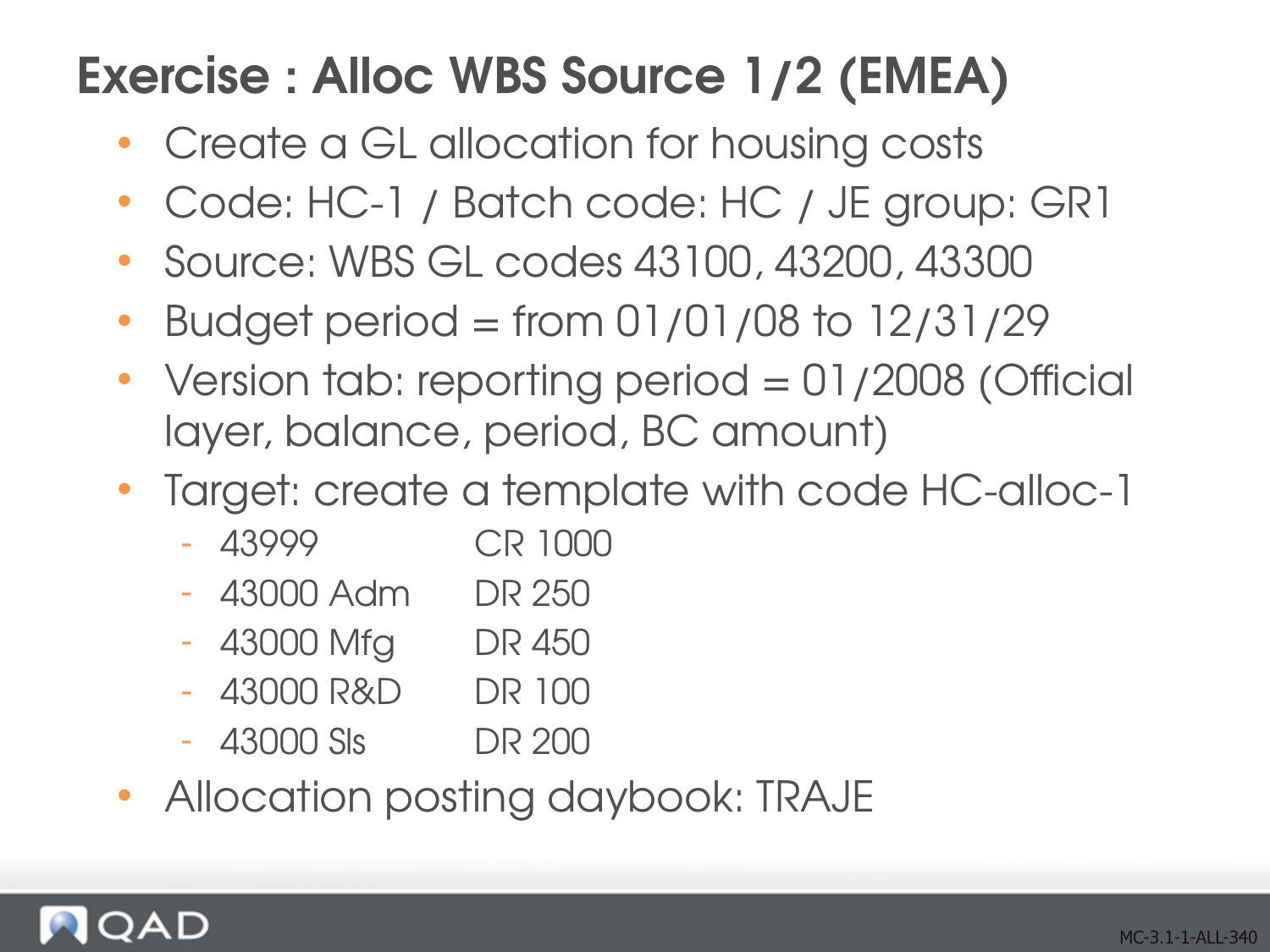

# Exercise : Alloc WBS Source 1/2 (EMEA)
Create a GL allocation for housing costs
Code: HC-1 / Batch code: HC / JE group: GR1
Source: WBS GL codes 43100, 43200, 43300
Budget period = from 01/01/08 to 12/31/29
Version tab: reporting period = 01/2008 (Official layer, balance, period, BC amount)
Target: create a template with code HC-alloc-1
43999 		CR 1000
43000 Adm 	DR 250
43000 Mfg  	DR 450
43000 R&D 	DR 100
43000 Sls   	DR 200
Allocation posting daybook: TRAJE
MC-3.1-1-ALL-340